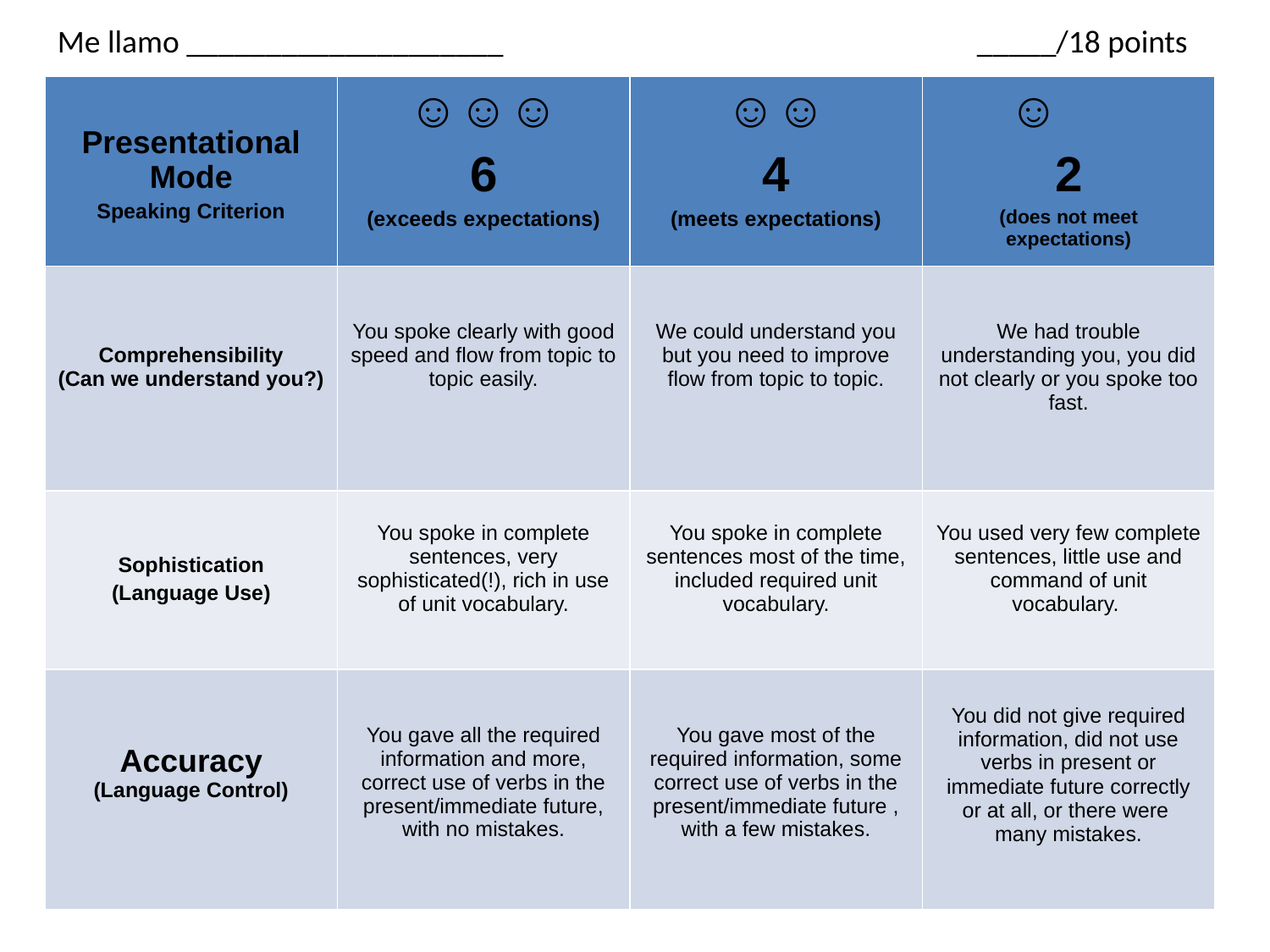

Me llamo ____________________                                                                  _____/18 points
| Presentational Mode Speaking Criterion | ☺☺☺ 6 (exceeds expectations) | ☺☺ 4 (meets expectations) | ☺ 2 (does not meet expectations) |
| --- | --- | --- | --- |
| Comprehensibility (Can we understand you?) | You spoke clearly with good speed and flow from topic to topic easily. | We could understand you but you need to improve flow from topic to topic. | We had trouble understanding you, you did not clearly or you spoke too fast. |
| Sophistication (Language Use) | You spoke in complete sentences, very sophisticated(!), rich in use of unit vocabulary. | You spoke in complete sentences most of the time, included required unit vocabulary. | You used very few complete sentences, little use and command of unit vocabulary. |
| Accuracy (Language Control) | You gave all the required information and more, correct use of verbs in the present/immediate future, with no mistakes. | You gave most of the required information, some correct use of verbs in the present/immediate future , with a few mistakes. | You did not give required information, did not use verbs in present or immediate future correctly or at all, or there were many mistakes. |